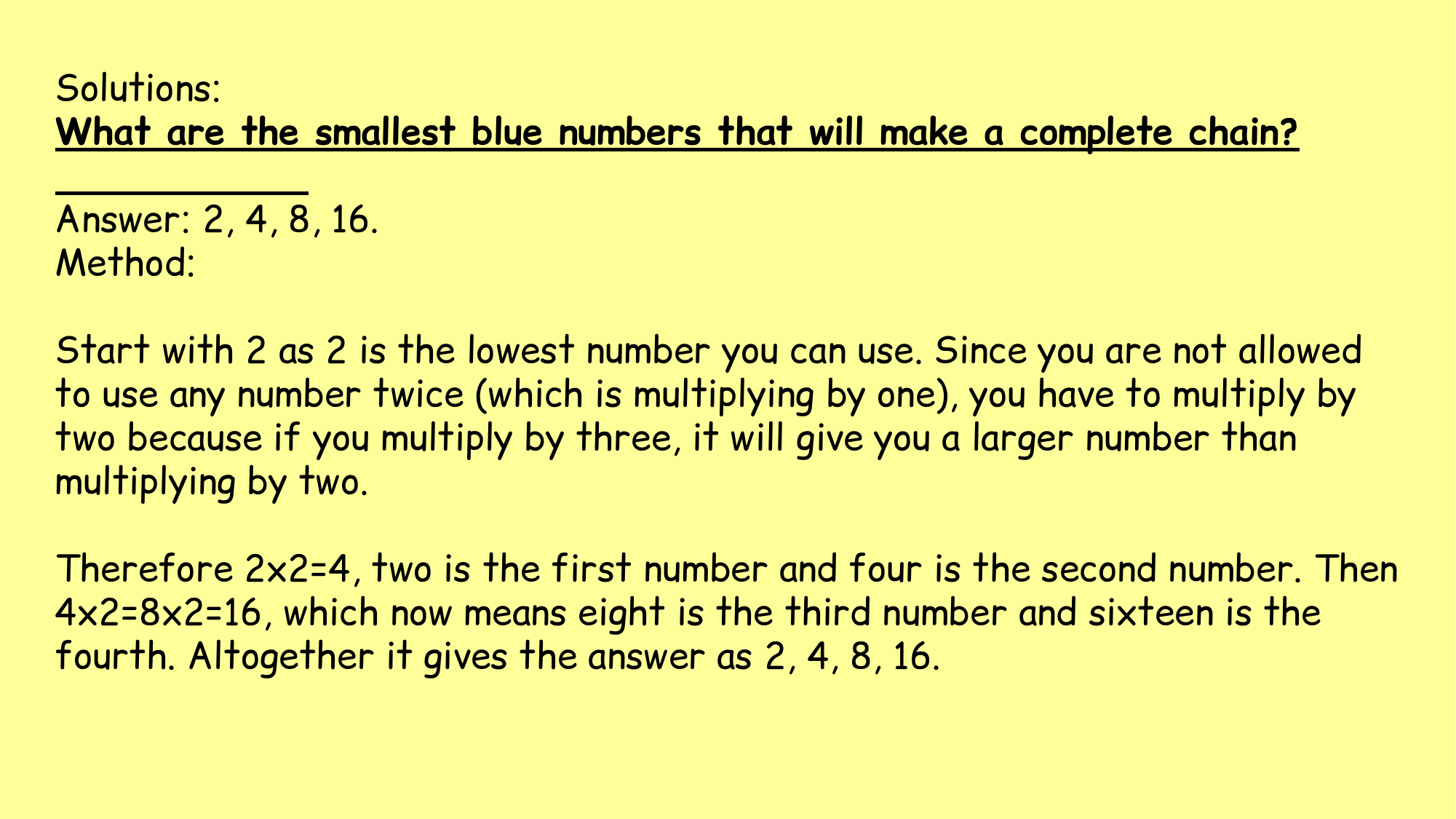

Solutions:
What are the smallest blue numbers that will make a complete chain?

Answer: 2, 4, 8, 16.
Method:

Start with 2 as 2 is the lowest number you can use. Since you are not allowed to use any number twice (which is multiplying by one), you have to multiply by two because if you multiply by three, it will give you a larger number than multiplying by two.

Therefore 2x2=4, two is the first number and four is the second number. Then 4x2=8x2=16, which now means eight is the third number and sixteen is the fourth. Altogether it gives the answer as 2, 4, 8, 16.